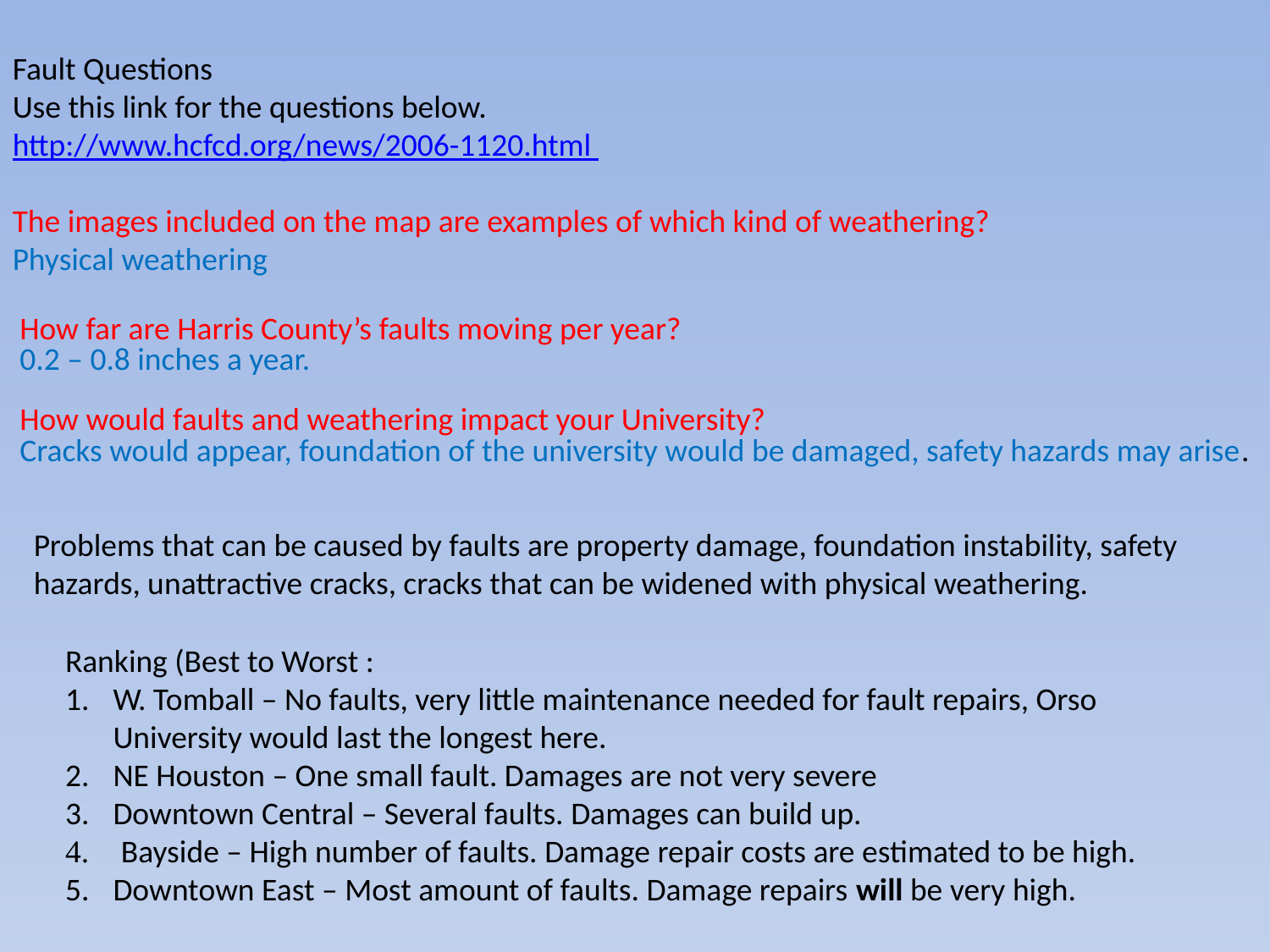

Fault Questions
Use this link for the questions below.
http://www.hcfcd.org/news/2006-1120.html

The images included on the map are examples of which kind of weathering?
Physical weathering

 How far are Harris County’s faults moving per year?
 0.2 – 0.8 inches a year.

 How would faults and weathering impact your University?
 Cracks would appear, foundation of the university would be damaged, safety hazards may arise.

Problems that can be caused by faults are property damage, foundation instability, safety hazards, unattractive cracks, cracks that can be widened with physical weathering.
Ranking (Best to Worst :
W. Tomball – No faults, very little maintenance needed for fault repairs, Orso University would last the longest here.
NE Houston – One small fault. Damages are not very severe
Downtown Central – Several faults. Damages can build up.
 Bayside – High number of faults. Damage repair costs are estimated to be high.
Downtown East – Most amount of faults. Damage repairs will be very high.